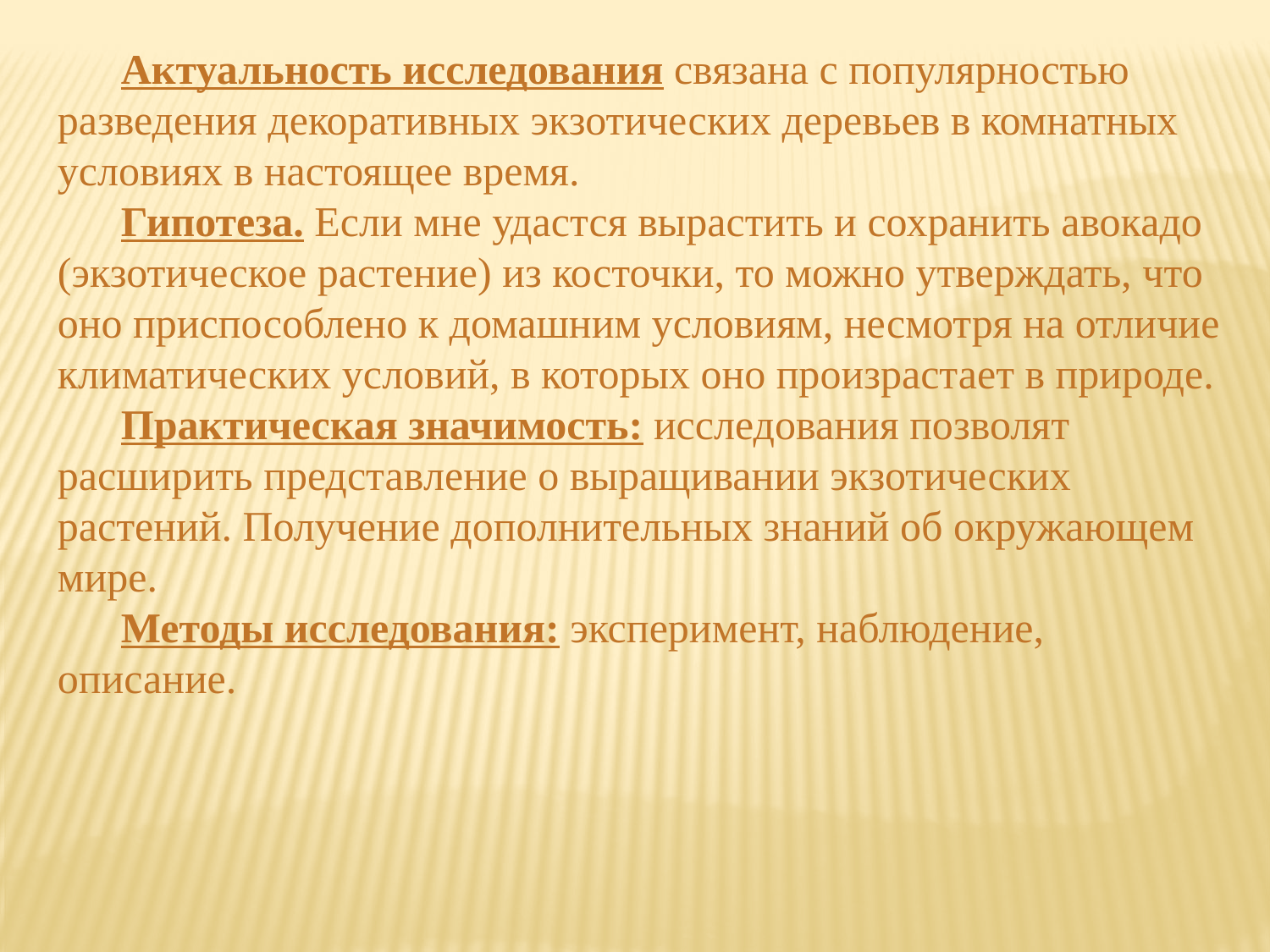

Актуальность исследования связана с популярностью разведения декоративных экзотических деревьев в комнатных условиях в настоящее время.
Гипотеза. Если мне удастся вырастить и сохранить авокадо (экзотическое растение) из косточки, то можно утверждать, что оно приспособлено к домашним условиям, несмотря на отличие климатических условий, в которых оно произрастает в природе.
Практическая значимость: исследования позволят расширить представление о выращивании экзотических растений. Получение дополнительных знаний об окружающем мире.
Методы исследования: эксперимент, наблюдение, описание.